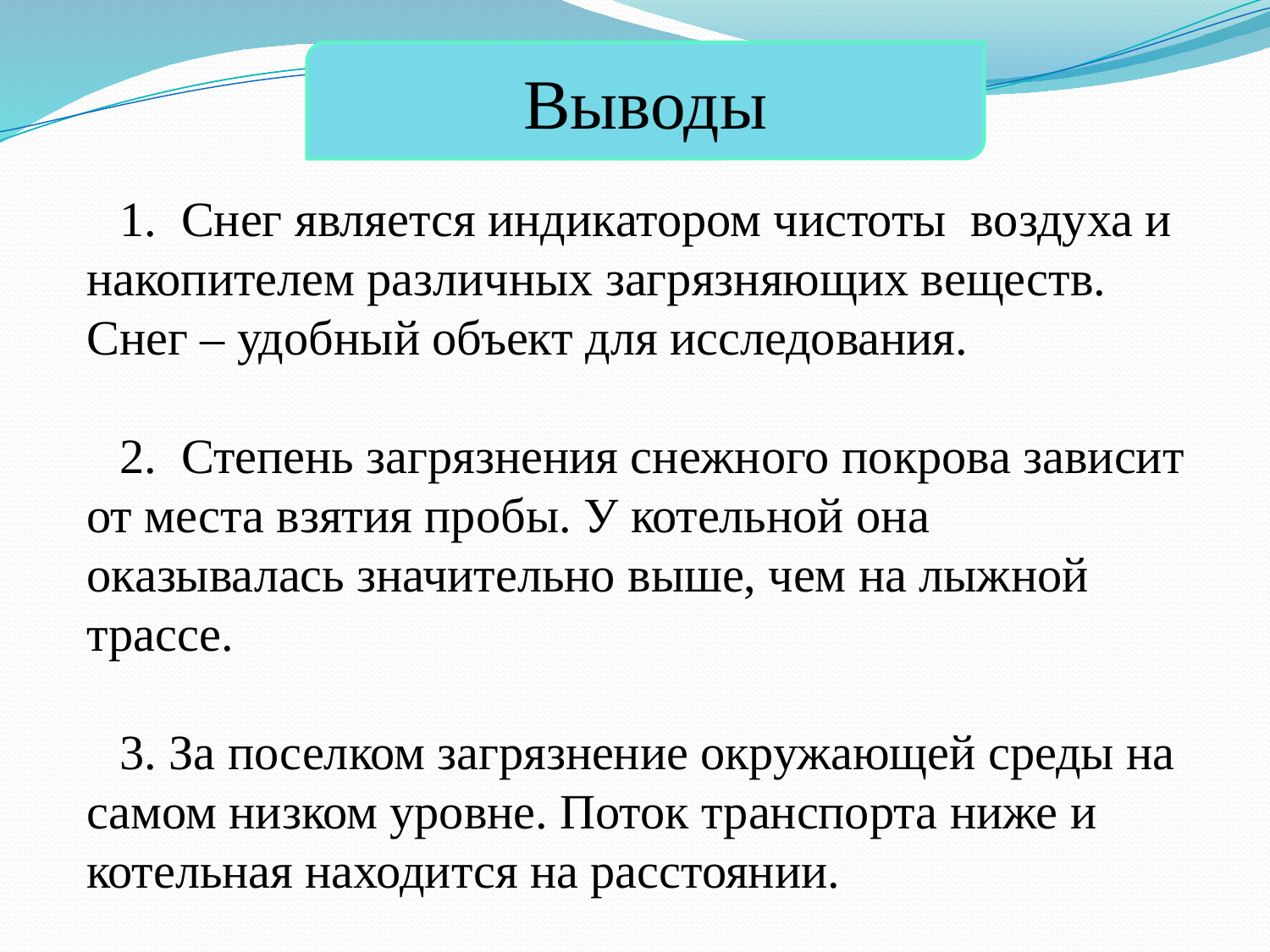

Выводы
1.  Снег является индикатором чистоты  воздуха и накопителем различных загрязняющих веществ. Снег – удобный объект для исследования.

2.  Степень загрязнения снежного покрова зависит от места взятия пробы. У котельной она оказывалась значительно выше, чем на лыжной трассе.

3. За поселком загрязнение окружающей среды на самом низком уровне. Поток транспорта ниже и котельная находится на расстоянии.